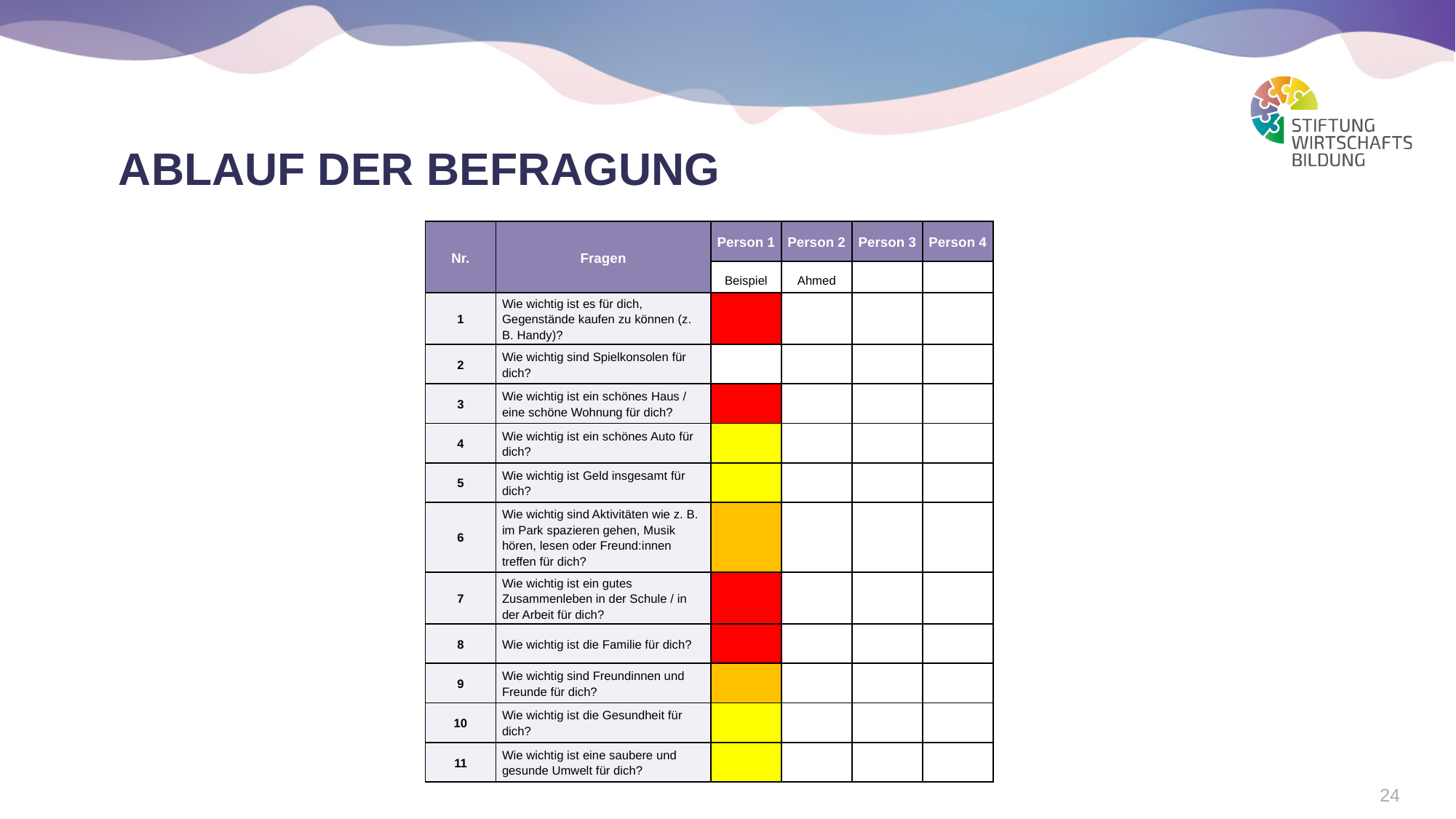

#
Ablauf Der Befragung

| Nr. | Fragen | Person 1 | Person 2 | Person 3 | Person 4 |
| --- | --- | --- | --- | --- | --- |
|  |  | Beispiel | Ahmed |  |  |
| 1 | Wie wichtig ist es für dich, Gegenstände kaufen zu können (z. B. Handy)? |  |  |  |  |
| 2 | Wie wichtig sind Spielkonsolen für dich? |  |  |  |  |
| 3 | Wie wichtig ist ein schönes Haus / eine schöne Wohnung für dich? |  |  |  |  |
| 4 | Wie wichtig ist ein schönes Auto für dich? |  |  |  |  |
| 5 | Wie wichtig ist Geld insgesamt für dich? |  |  |  |  |
| 6 | Wie wichtig sind Aktivitäten wie z. B. im Park spazieren gehen, Musik hören, lesen oder Freund:innen treffen für dich? |  |  |  |  |
| 7 | Wie wichtig ist ein gutes Zusammenleben in der Schule / in der Arbeit für dich? |  |  |  |  |
| 8 | Wie wichtig ist die Familie für dich? |  |  |  |  |
| 9 | Wie wichtig sind Freundinnen und Freunde für dich? |  |  |  |  |
| 10 | Wie wichtig ist die Gesundheit für dich? |  |  |  |  |
| 11 | Wie wichtig ist eine saubere und gesunde Umwelt für dich? |  |  |  |  |
24